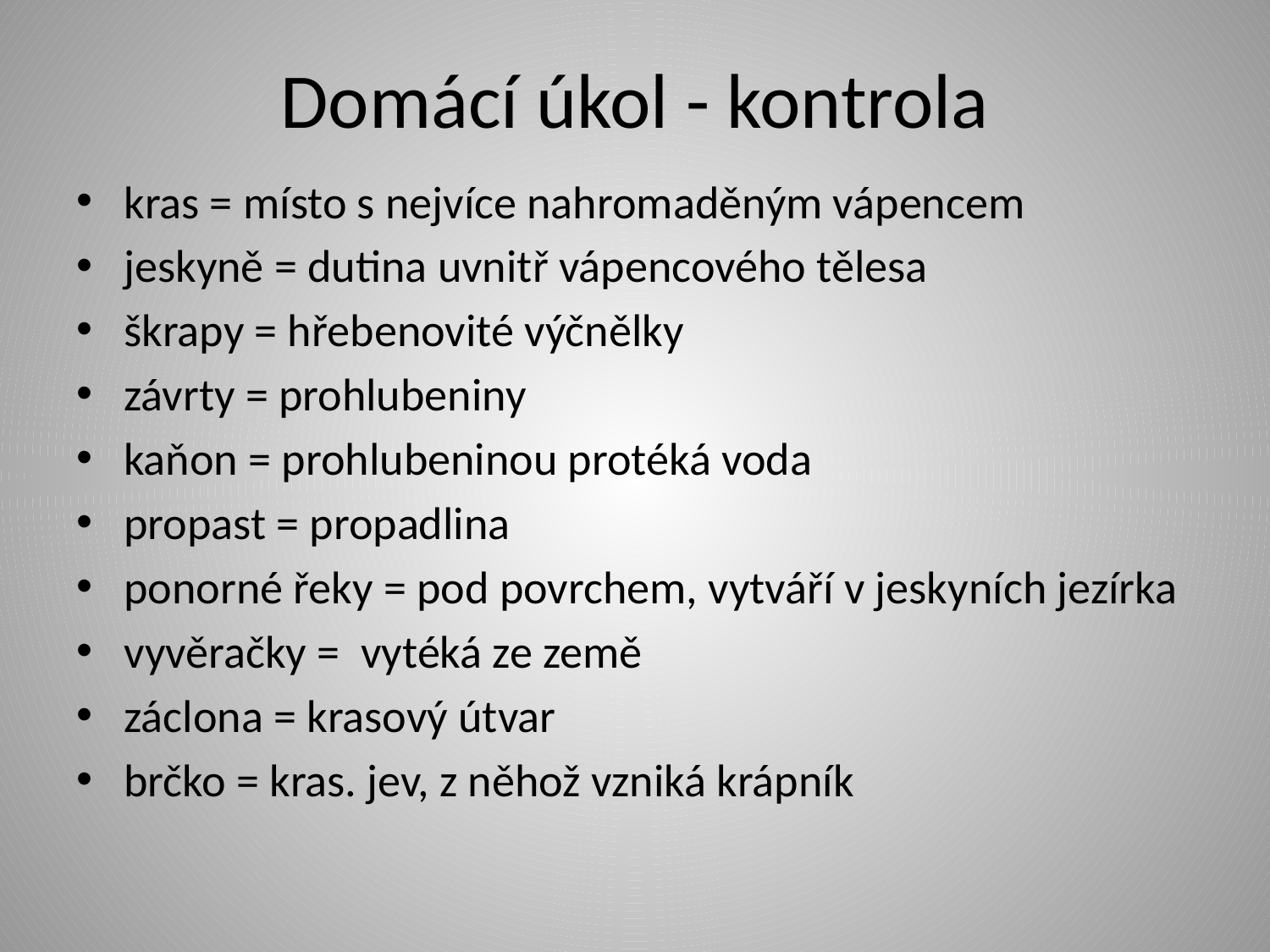

# Domácí úkol - kontrola
kras = místo s nejvíce nahromaděným vápencem
jeskyně = dutina uvnitř vápencového tělesa
škrapy = hřebenovité výčnělky
závrty = prohlubeniny
kaňon = prohlubeninou protéká voda
propast = propadlina
ponorné řeky = pod povrchem, vytváří v jeskyních jezírka
vyvěračky =  vytéká ze země
záclona = krasový útvar
brčko = kras. jev, z něhož vzniká krápník